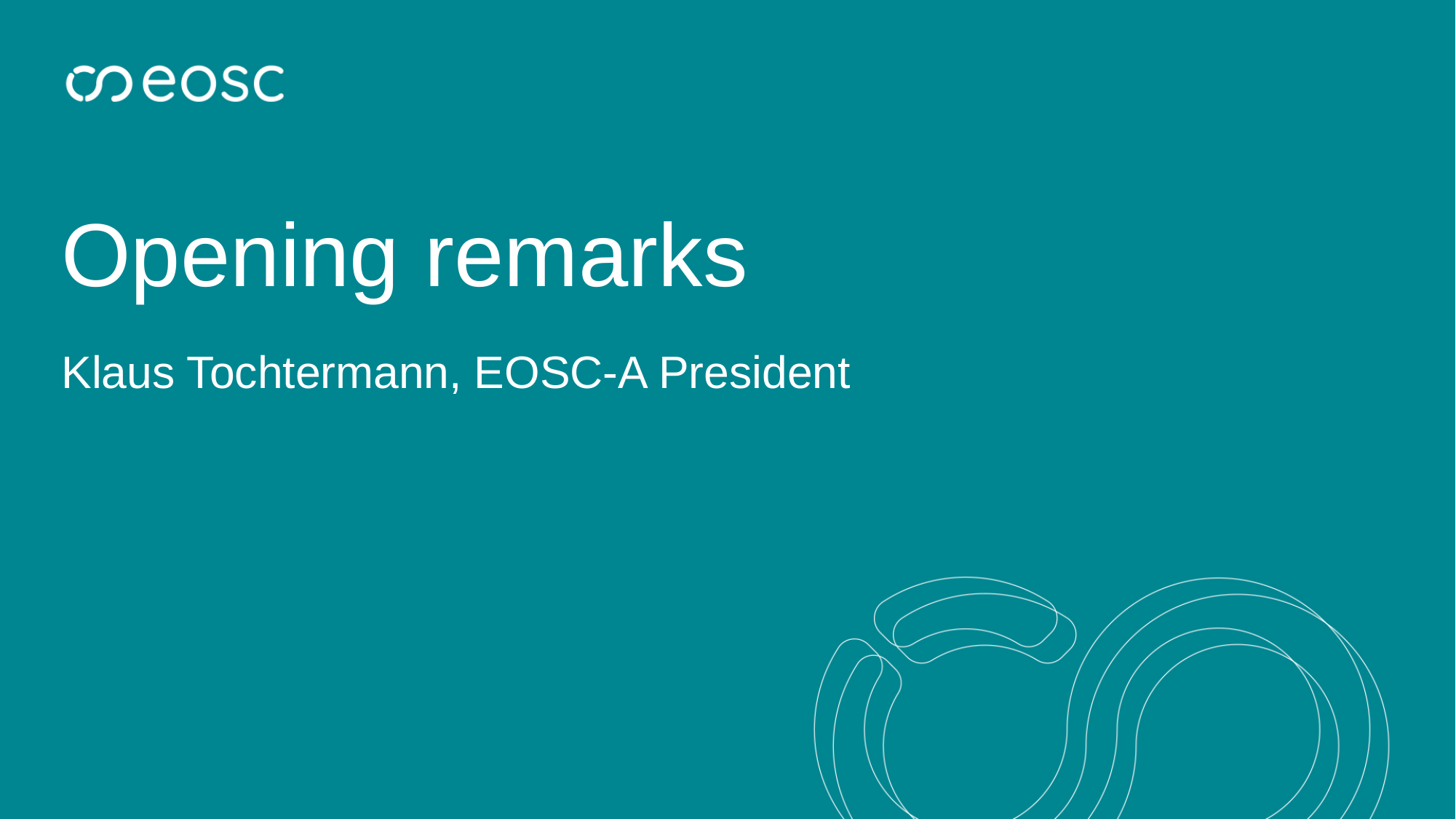

# Opening remarks
Klaus Tochtermann, EOSC-A President